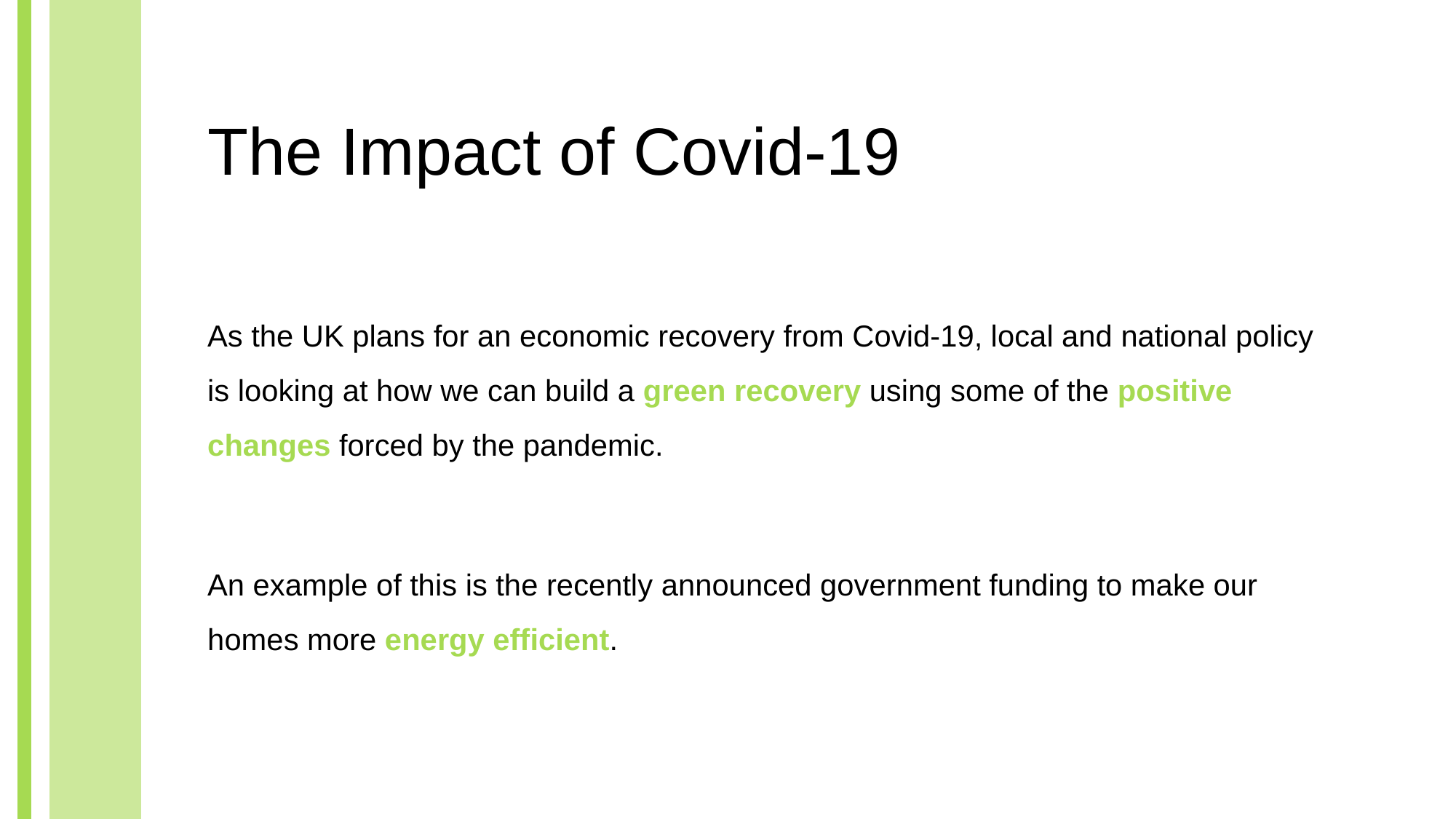

# The Impact of Covid-19
As the UK plans for an economic recovery from Covid-19, local and national policy is looking at how we can build a green recovery using some of the positive changes forced by the pandemic.

An example of this is the recently announced government funding to make our homes more energy efficient.